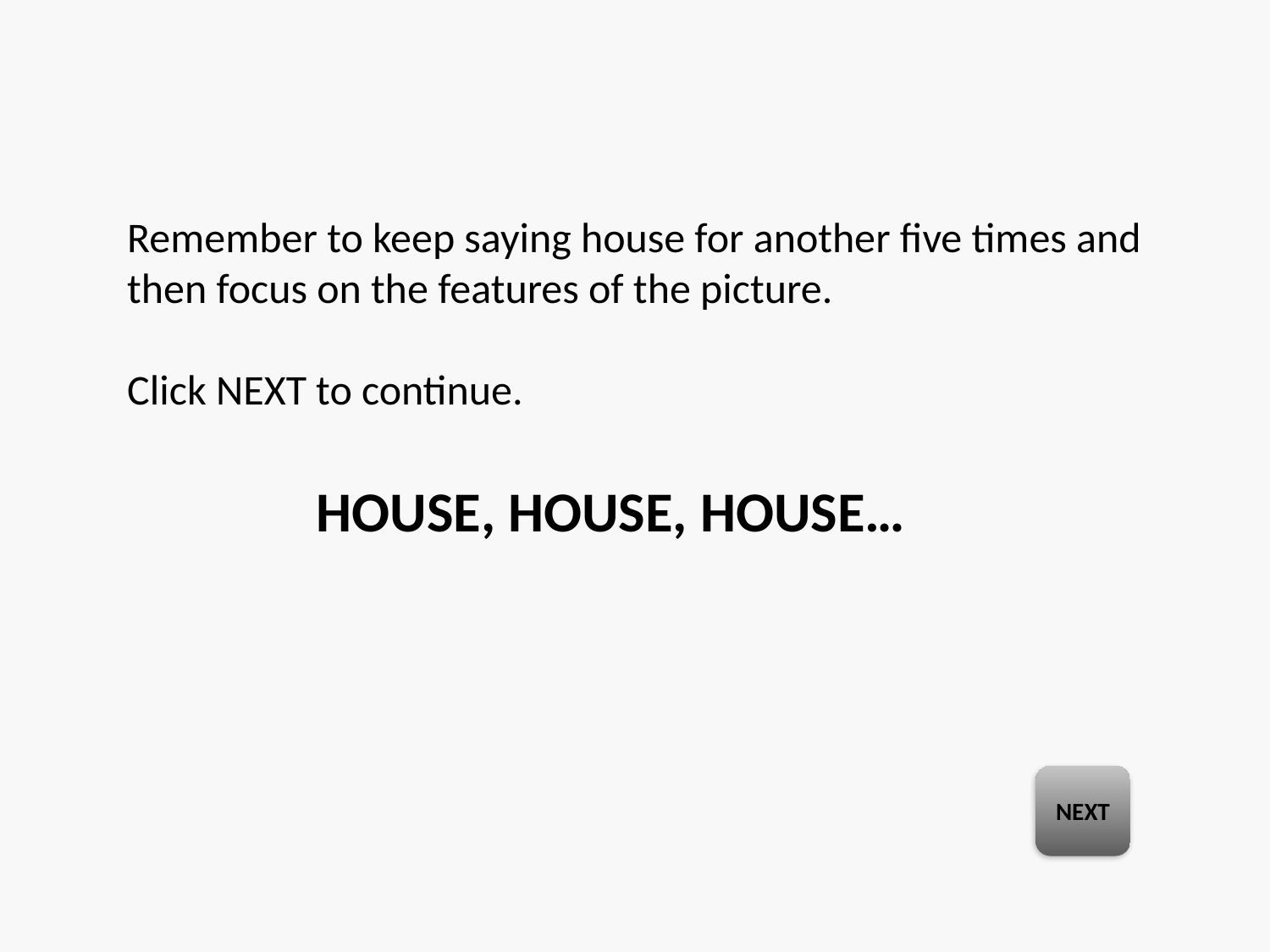

Remember to keep saying house for another five times and then focus on the features of the picture.

Click NEXT to continue.

HOUSE, HOUSE, HOUSE…
NEXT